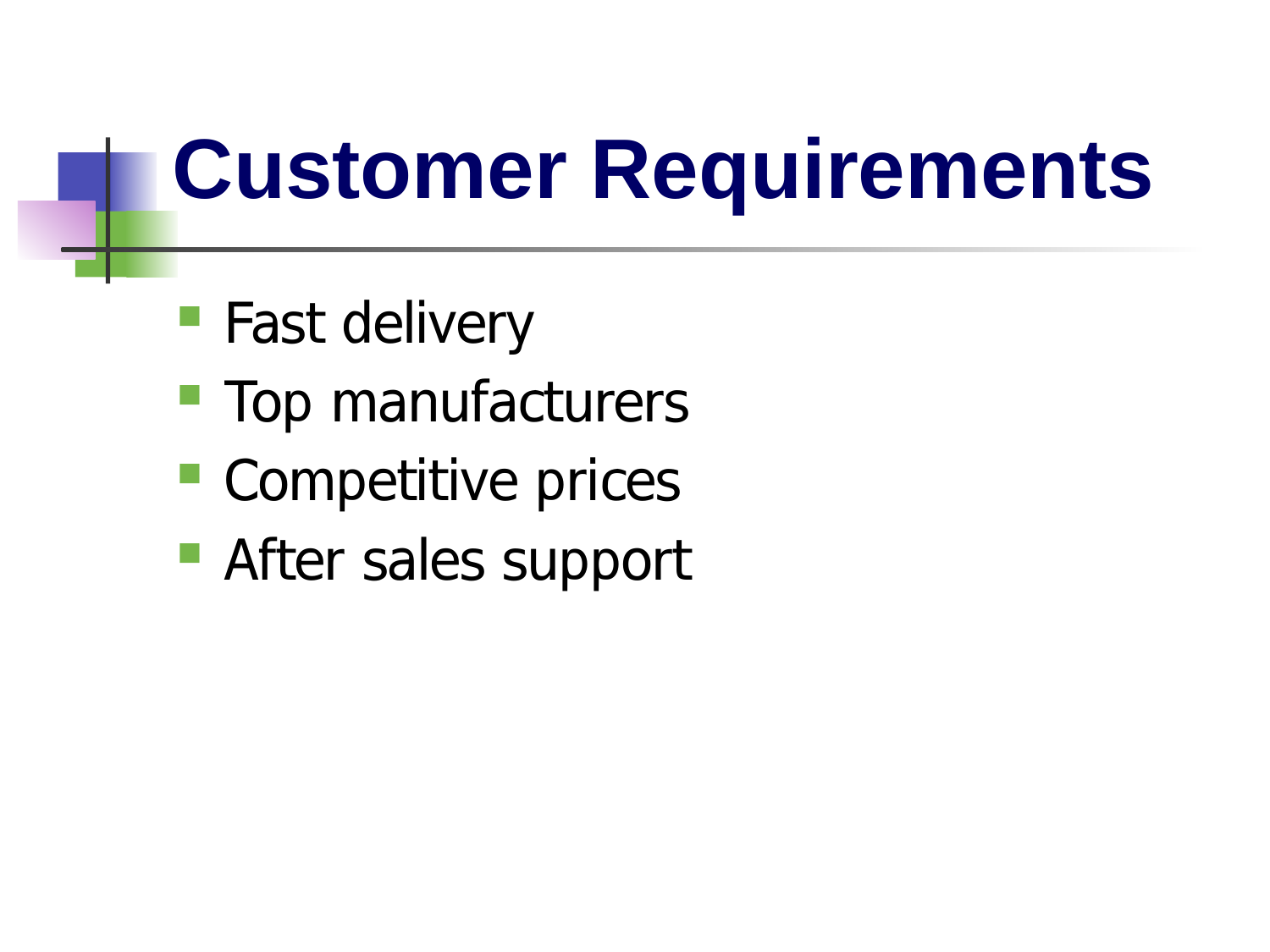

# Customer Requirements
Fast delivery
Top manufacturers
Competitive prices
After sales support